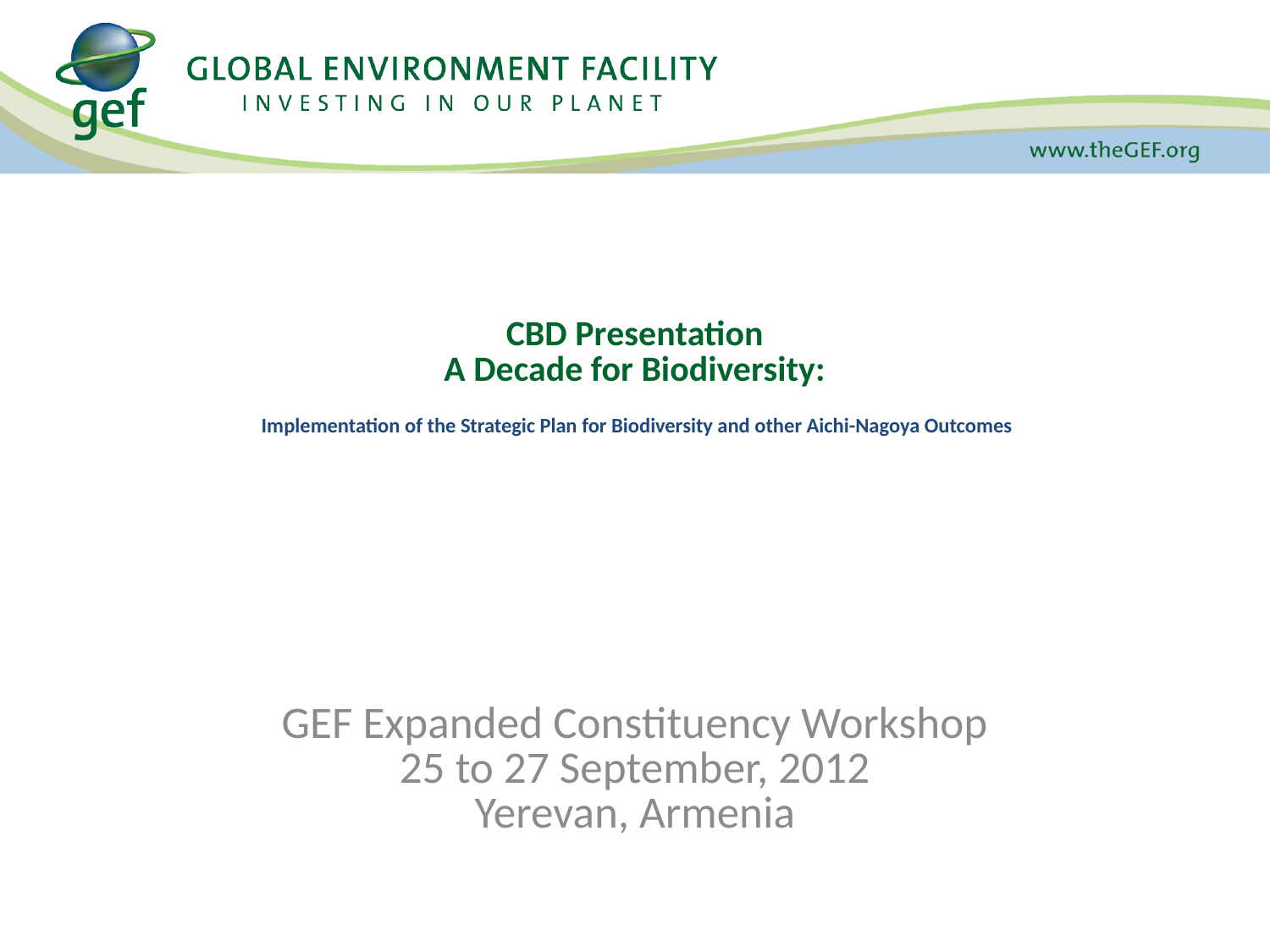

# CBD Presentation A Decade for Biodiversity: Implementation of the Strategic Plan for Biodiversity and other Aichi-Nagoya Outcomes
GEF Expanded Constituency Workshop
25 to 27 September, 2012
Yerevan, Armenia